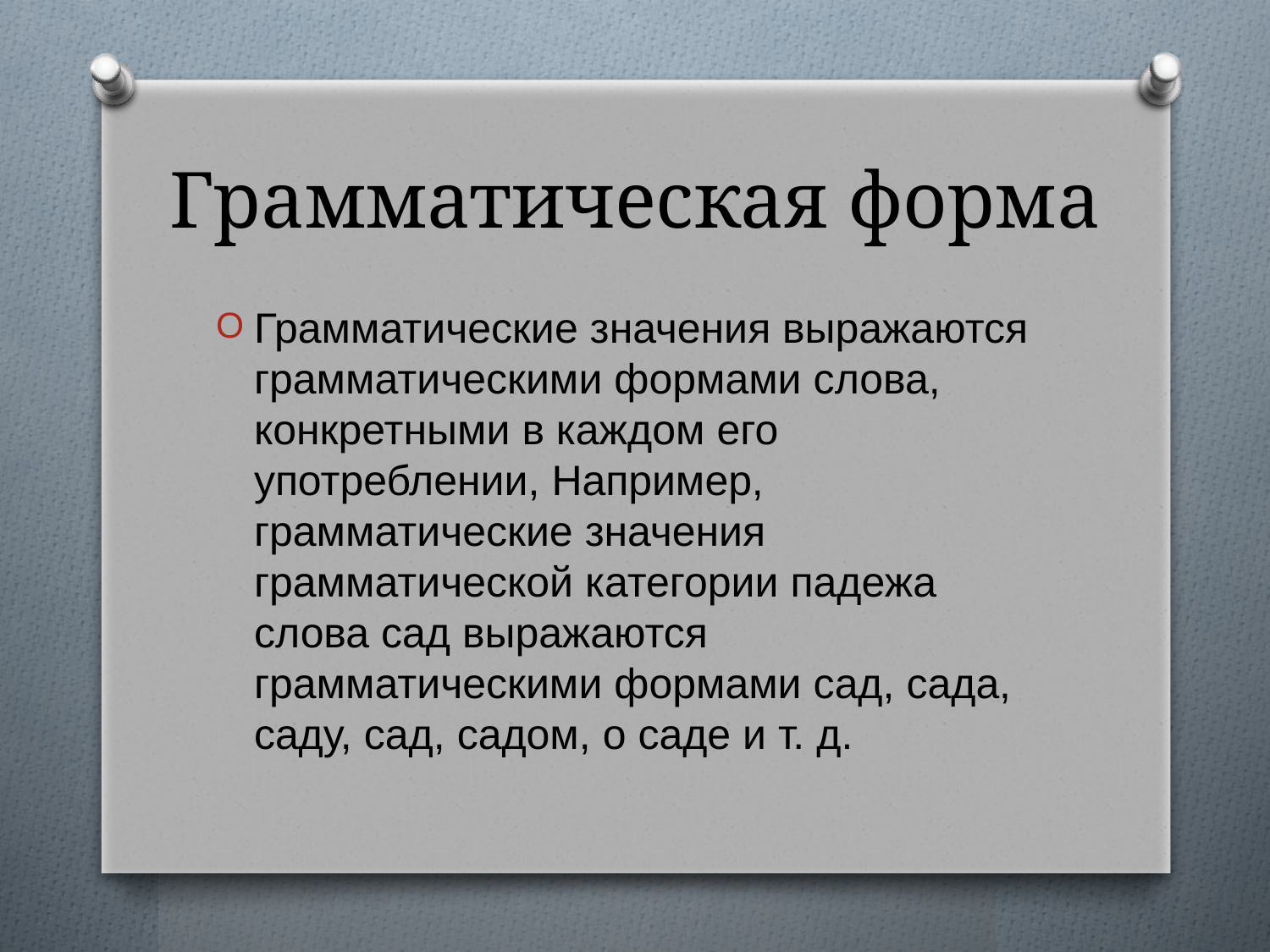

# Грамматическая форма
Грамматические значения выражаются грамматическими формами слова, конкретными в каждом его употреблении, Например, грамматические значения грамматической категории падежа слова сад выражаются грамматическими формами сад, сада, саду, сад, садом, о саде и т. д.